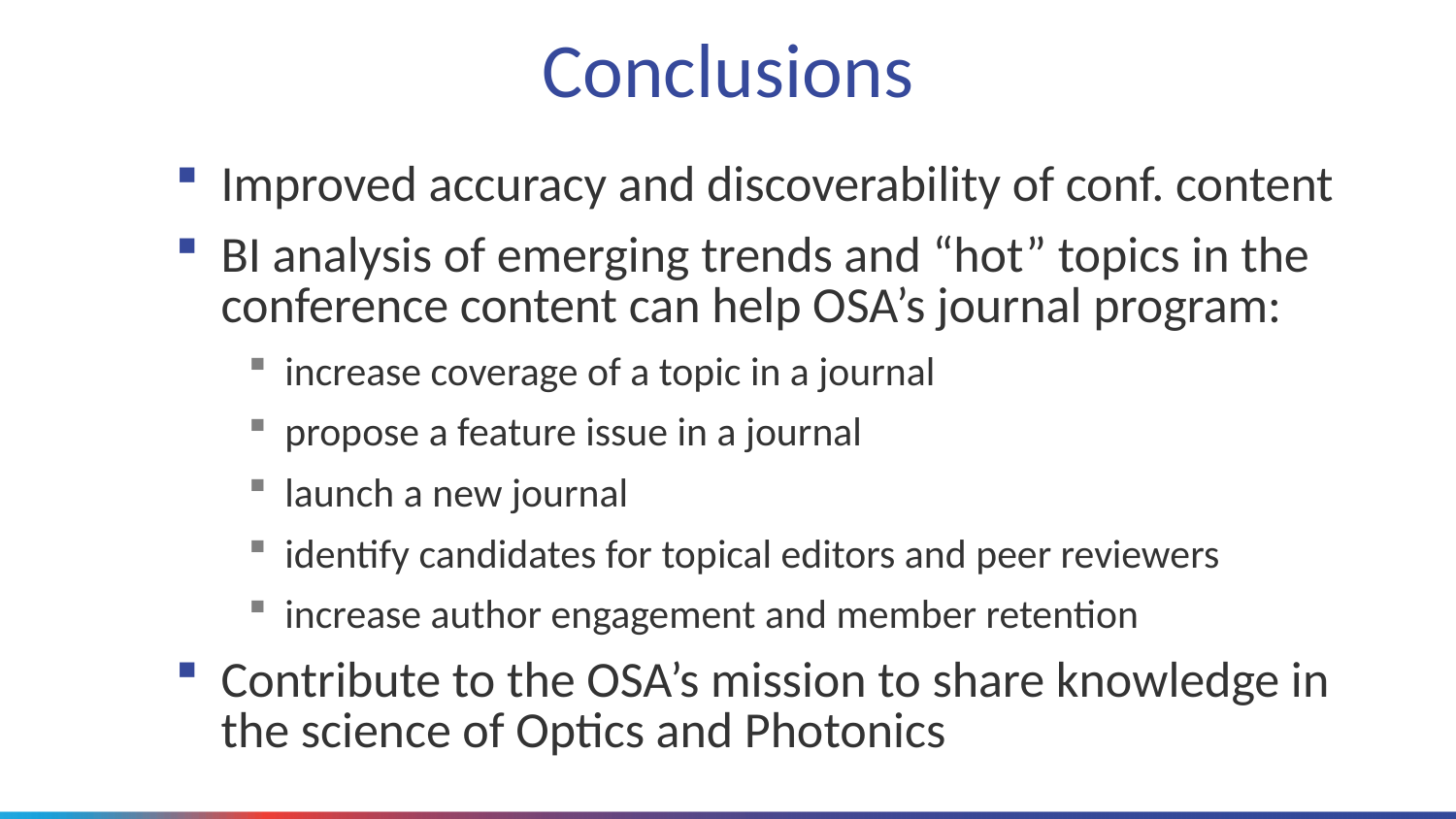

# Conclusions
Improved accuracy and discoverability of conf. content
BI analysis of emerging trends and “hot” topics in the  conference content can help OSA’s journal program:
increase coverage of a topic in a journal
propose a feature issue in a journal
launch a new journal
identify candidates for topical editors and peer reviewers
increase author engagement and member retention
Contribute to the OSA’s mission to share knowledge in the science of Optics and Photonics